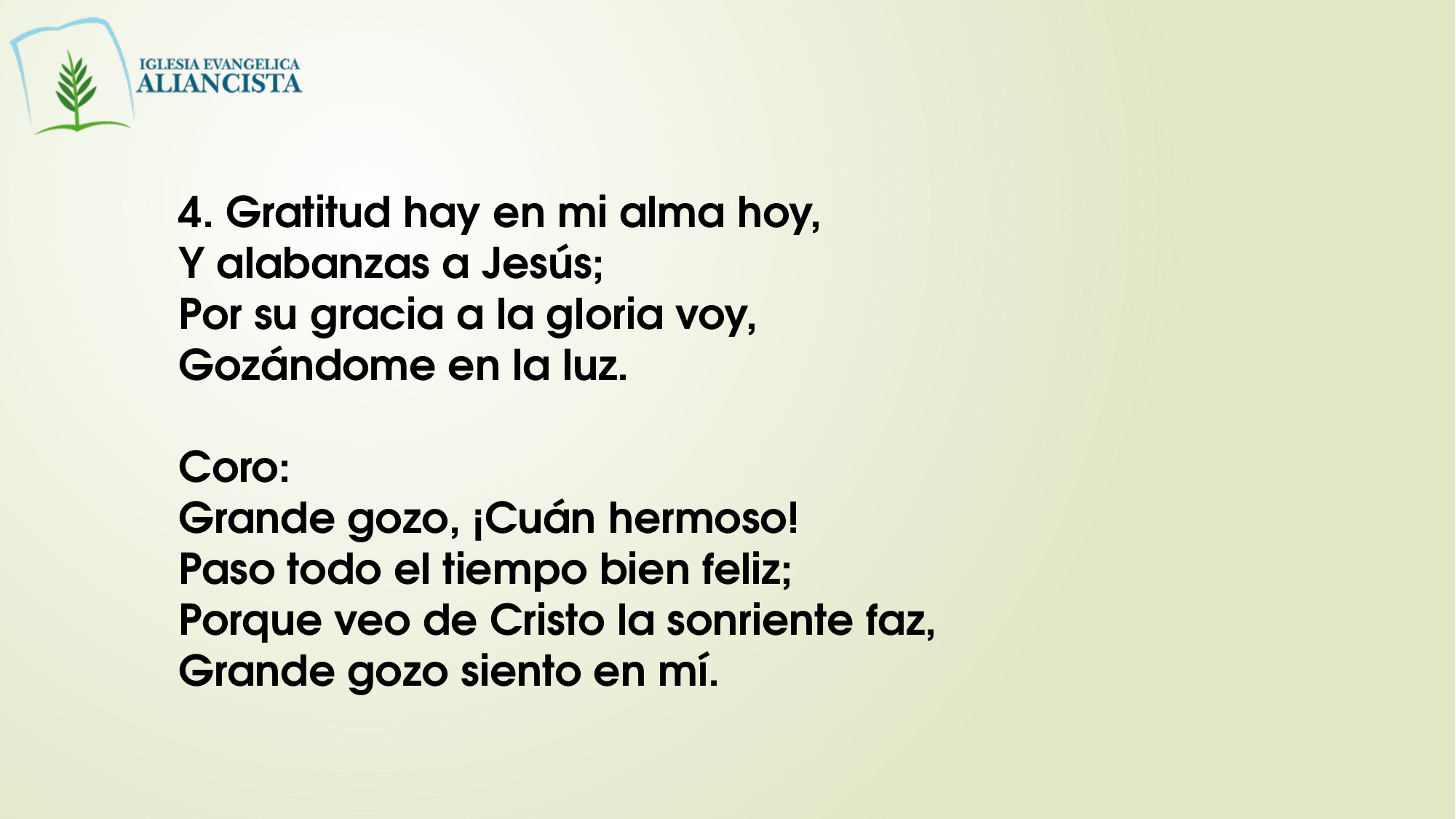

4. Gratitud hay en mi alma hoy,
Y alabanzas a Jesús;
Por su gracia a la gloria voy,
Gozándome en la luz.

Coro:
Grande gozo, ¡Cuán hermoso!
Paso todo el tiempo bien feliz;
Porque veo de Cristo la sonriente faz,
Grande gozo siento en mí.